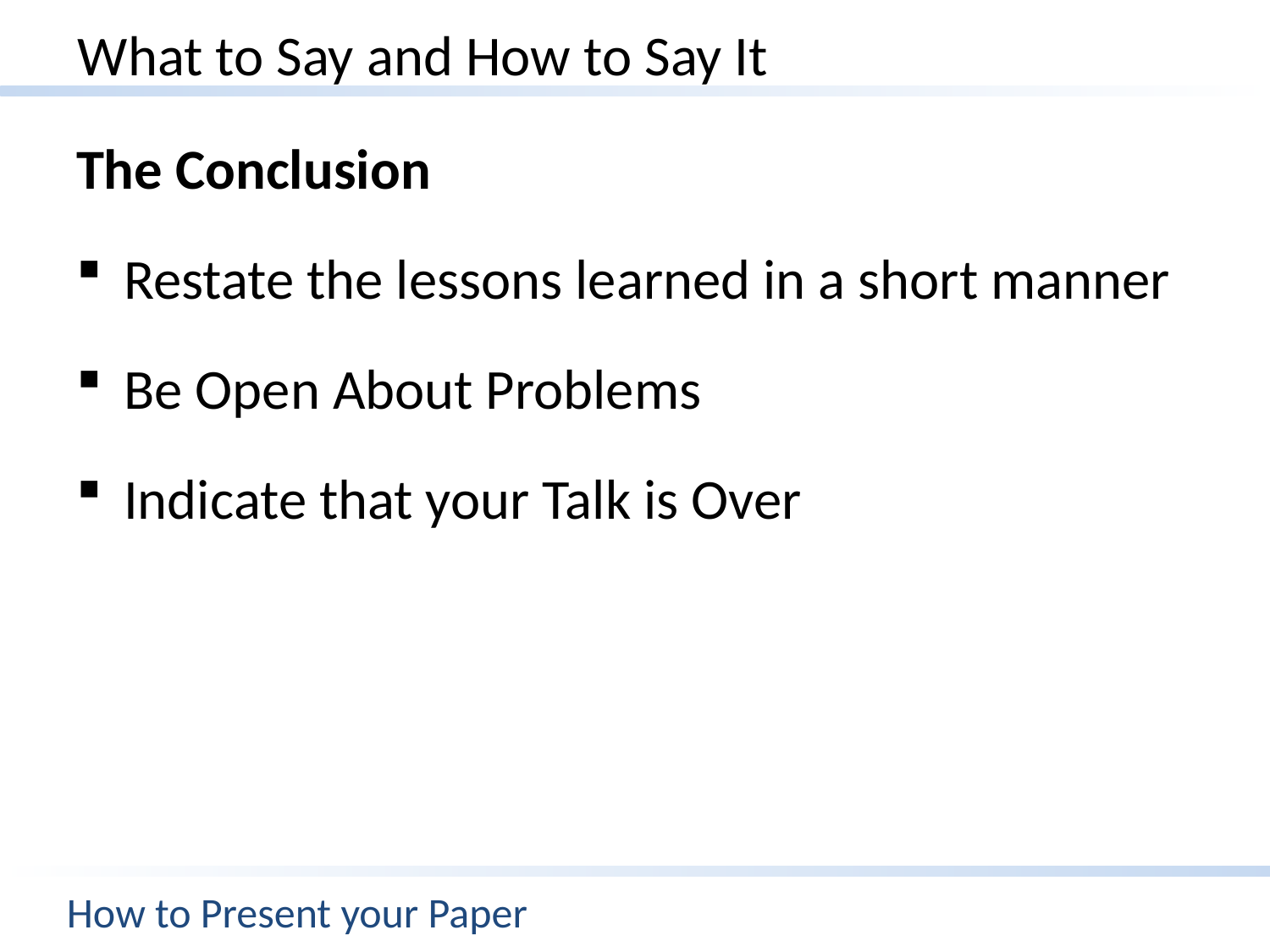

# What to Say and How to Say It

The Conclusion
Restate the lessons learned in a short manner
Be Open About Problems
Indicate that your Talk is Over

How to Present your Paper